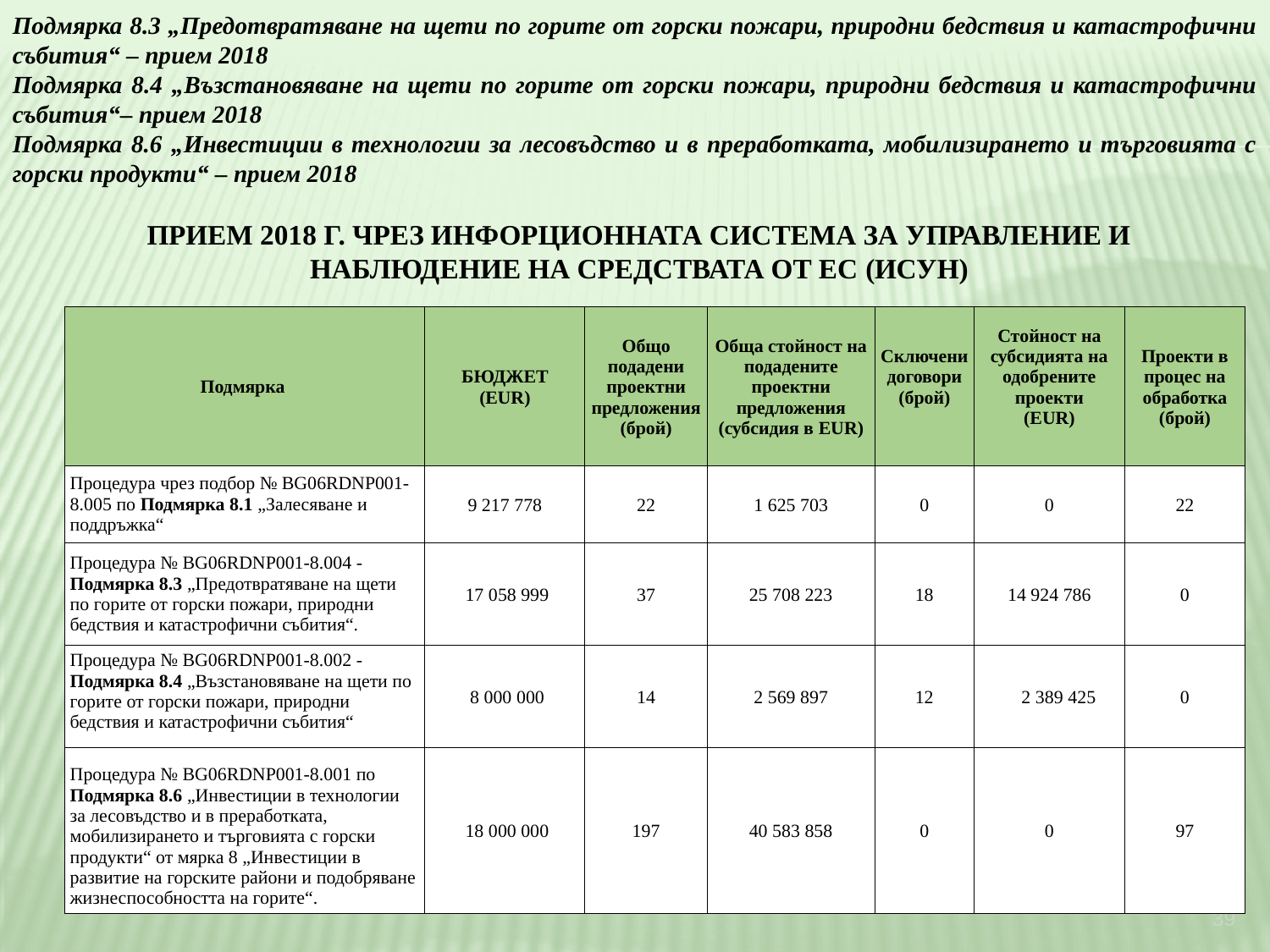

Подмярка 8.3 „Предотвратяване на щети по горите от горски пожари, природни бедствия и катастрофични събития“ – прием 2018
Подмярка 8.4 „Възстановяване на щети по горите от горски пожари, природни бедствия и катастрофични събития“– прием 2018
Подмярка 8.6 „Инвестиции в технологии за лесовъдство и в преработката, мобилизирането и търговията с горски продукти“ – прием 2018

ПРИЕМ 2018 Г. ЧРЕЗ ИНФОРЦИОННАТА СИСТЕМА ЗА УПРАВЛЕНИЕ И НАБЛЮДЕНИЕ НА СРЕДСТВАТА ОТ ЕС (ИСУН)
| Подмярка | БЮДЖЕТ (EUR) | Общо подадени проектни предложения (брой) | Обща стойност на подадените проектни предложения (субсидия в EUR) | Сключени договори (брой) | Стойност на субсидията на одобрените проекти (EUR) | Проекти в процес на обработка (брой) |
| --- | --- | --- | --- | --- | --- | --- |
| Процедура чрез подбор № BG06RDNP001-8.005 по Подмярка 8.1 „Залесяване и поддръжка“ | 9 217 778 | 22 | 1 625 703 | 0 | 0 | 22 |
| Процедура № BG06RDNP001-8.004 - Подмярка 8.3 „Предотвратяване на щети по горите от горски пожари, природни бедствия и катастрофични събития“. | 17 058 999 | 37 | 25 708 223 | 18 | 14 924 786 | 0 |
| Процедура № BG06RDNP001-8.002 - Подмярка 8.4 „Възстановяване на щети по горите от горски пожари, природни бедствия и катастрофични събития“ | 8 000 000 | 14 | 2 569 897 | 12 | 2 389 425 | 0 |
| Процедура № BG06RDNP001-8.001 по Подмярка 8.6 „Инвестиции в технологии за лесовъдство и в преработката, мобилизирането и търговията с горски продукти“ от мярка 8 „Инвестиции в развитие на горските райони и подобряване жизнеспособността на горите“. | 18 000 000 | 197 | 40 583 858 | 0 | 0 | 97 |
39